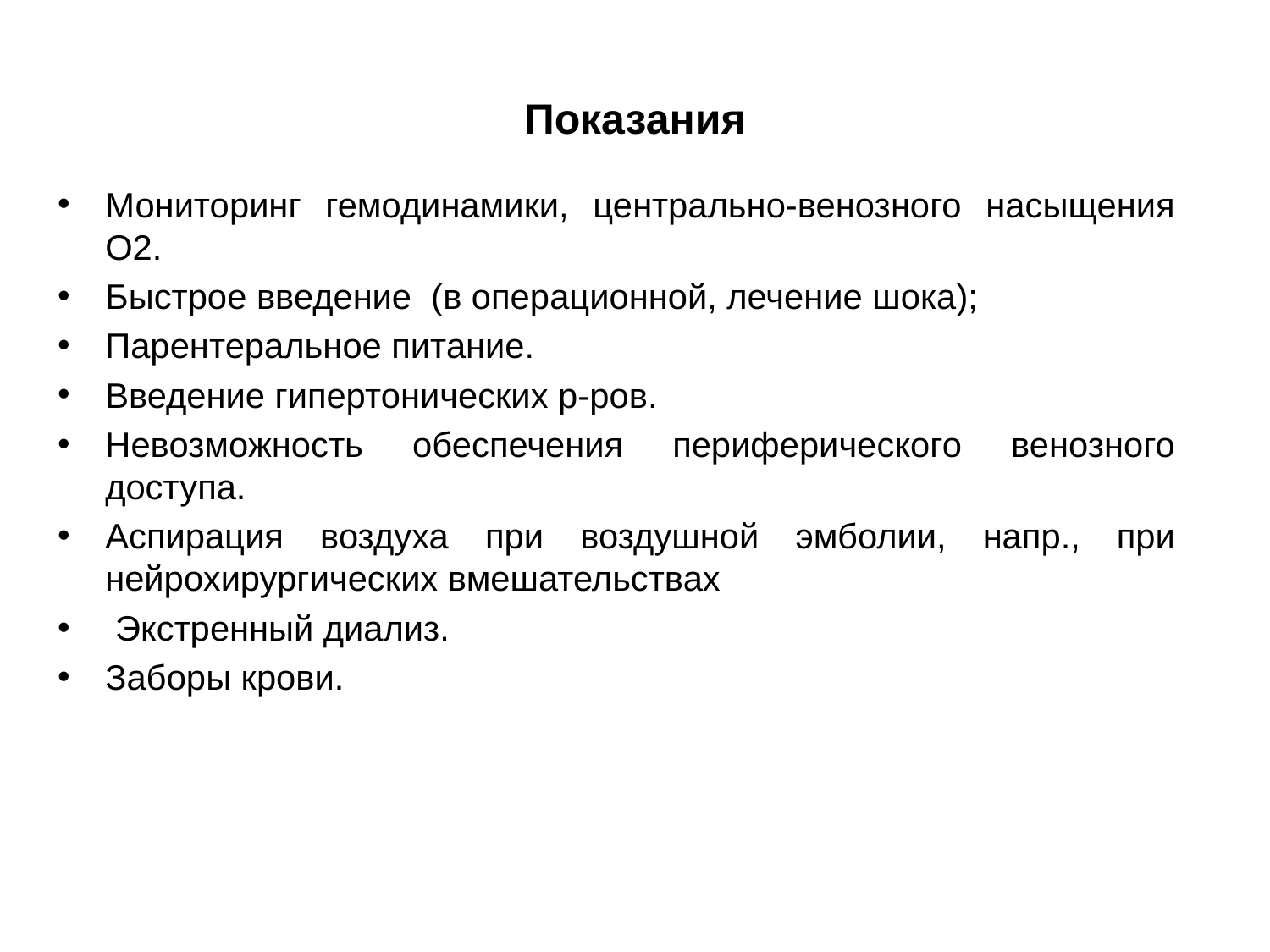

Показания
Мониторинг гемодинамики, центрально-венозного насыщения О2.
Быстрое введение  (в операционной, лечение шока);
Парентеральное питание.
Введение гипертонических р-ров.
Невозможность обеспечения периферического венозного доступа.
Аспирация воздуха при воздушной эмболии, напр., при нейрохирургических вмешательствах
 Экстренный диализ.
Заборы крови.